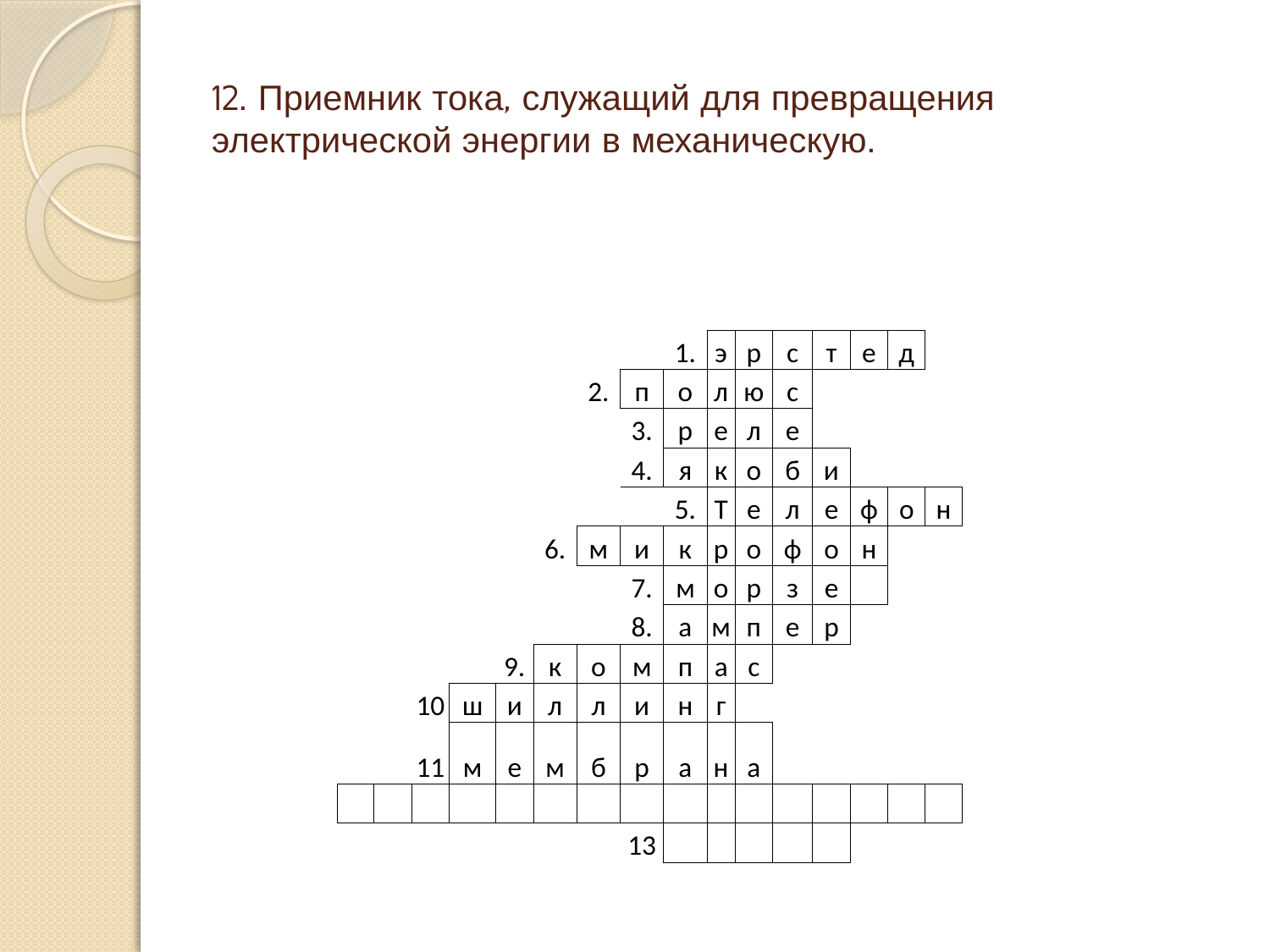

# 12. Приемник тока, служащий для превращения электрической энергии в механическую.
|  |  |  |  |  |  |  |  |  |  |  |  |  |  |  |  |
| --- | --- | --- | --- | --- | --- | --- | --- | --- | --- | --- | --- | --- | --- | --- | --- |
|  |  |  |  |  |  |  |  | 1. | э | р | с | т | е | д |  |
|  |  |  |  |  |  | 2. | п | о | л | ю | с |  |  |  |  |
|  |  |  |  |  |  |  | 3. | р | е | л | е |  |  |  |  |
|  |  |  |  |  |  |  | 4. | я | к | о | б | и |  |  |  |
|  |  |  |  |  |  |  |  | 5. | Т | е | л | е | ф | о | н |
|  |  |  |  |  | 6. | м | и | к | р | о | ф | о | н |  |  |
|  |  |  |  |  |  |  | 7. | м | о | р | з | е |  |  |  |
|  |  |  |  |  |  |  | 8. | а | м | п | е | р |  |  |  |
|  |  |  |  | 9. | к | о | м | п | а | с |  |  |  |  |  |
|  |  | 10 | ш | и | л | л | и | н | г |  |  |  |  |  |  |
|  |  | 11 | м | е | м | б | р | а | н | а |  |  |  |  |  |
|  |  |  |  |  |  |  |  |  |  |  |  |  |  |  |  |
|  |  |  |  |  |  |  | 13 |  |  |  |  |  |  |  |  |